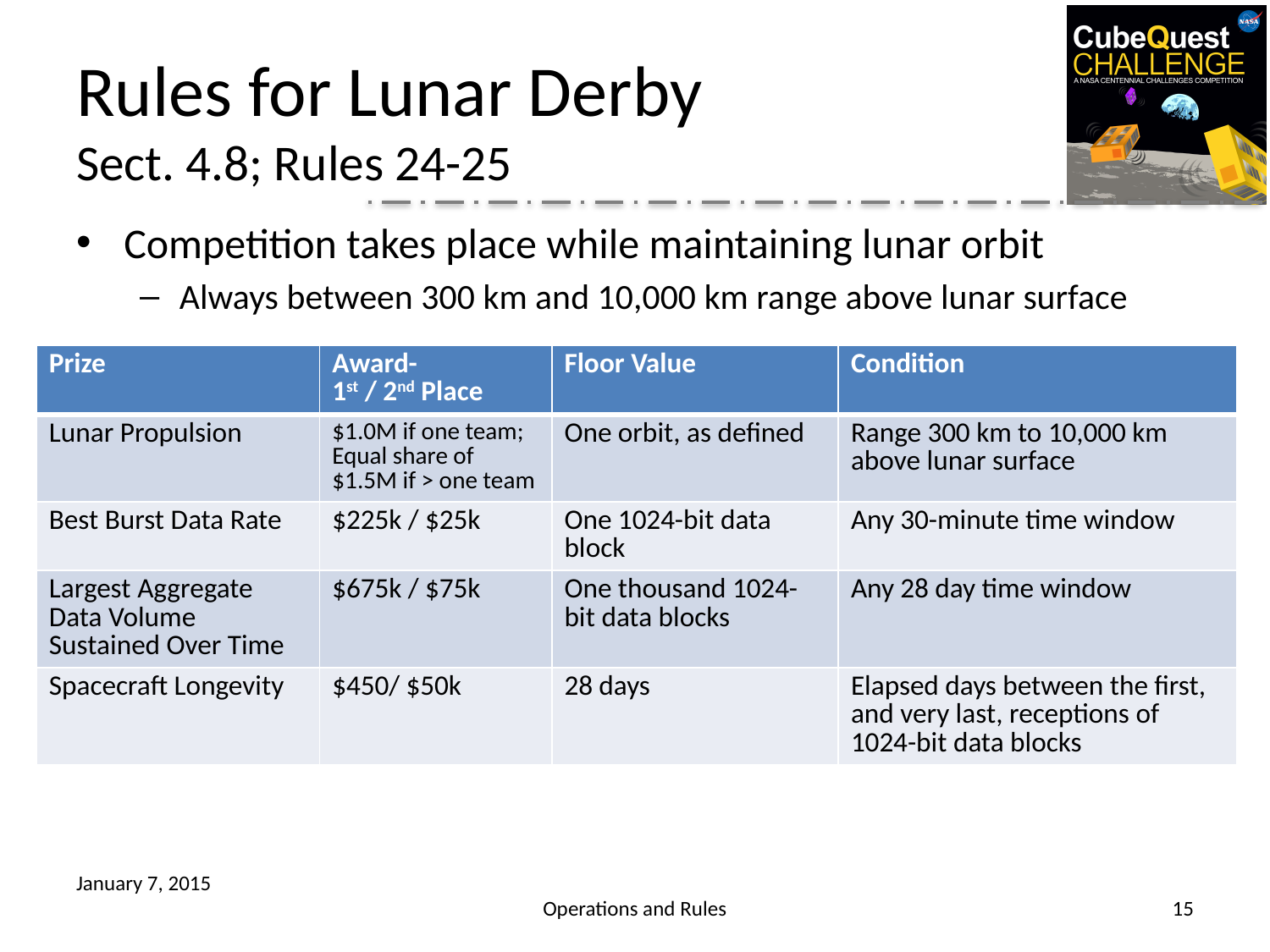

# Rules for Lunar Derby Sect. 4.8; Rules 24-25
Competition takes place while maintaining lunar orbit
Always between 300 km and 10,000 km range above lunar surface
| Prize | Award- 1st / 2nd Place | Floor Value | Condition |
| --- | --- | --- | --- |
| Lunar Propulsion | $1.0M if one team; Equal share of $1.5M if > one team | One orbit, as defined | Range 300 km to 10,000 km above lunar surface |
| Best Burst Data Rate | $225k / $25k | One 1024-bit data block | Any 30-minute time window |
| Largest Aggregate Data Volume Sustained Over Time | $675k / $75k | One thousand 1024-bit data blocks | Any 28 day time window |
| Spacecraft Longevity | $450/ $50k | 28 days | Elapsed days between the first, and very last, receptions of 1024-bit data blocks |
January 7, 2015
Operations and Rules
15